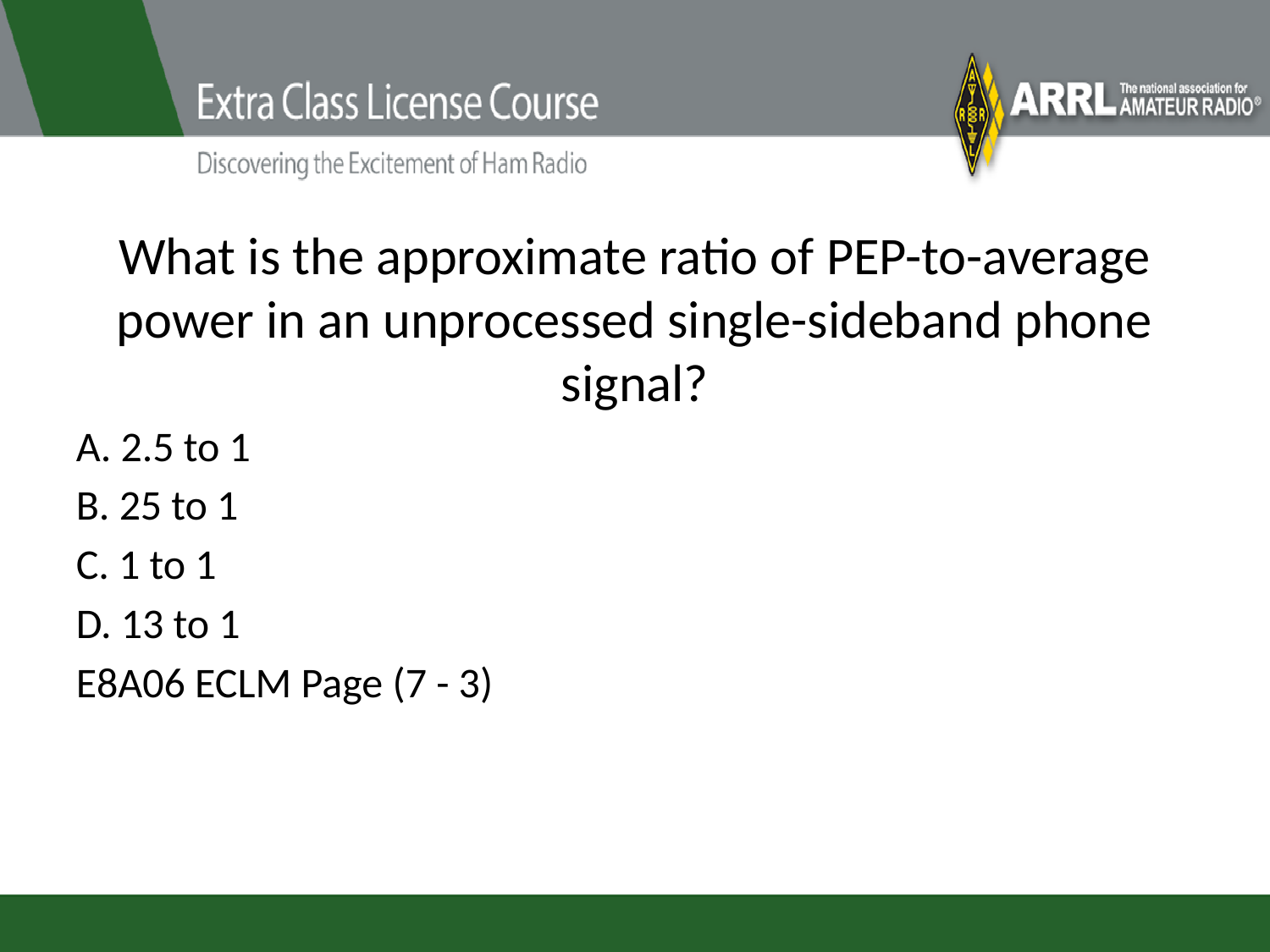

# What is the approximate ratio of PEP-to-average power in an unprocessed single-sideband phone signal?
A. 2.5 to 1
B. 25 to 1
C. 1 to 1
D. 13 to 1
E8A06 ECLM Page (7 - 3)